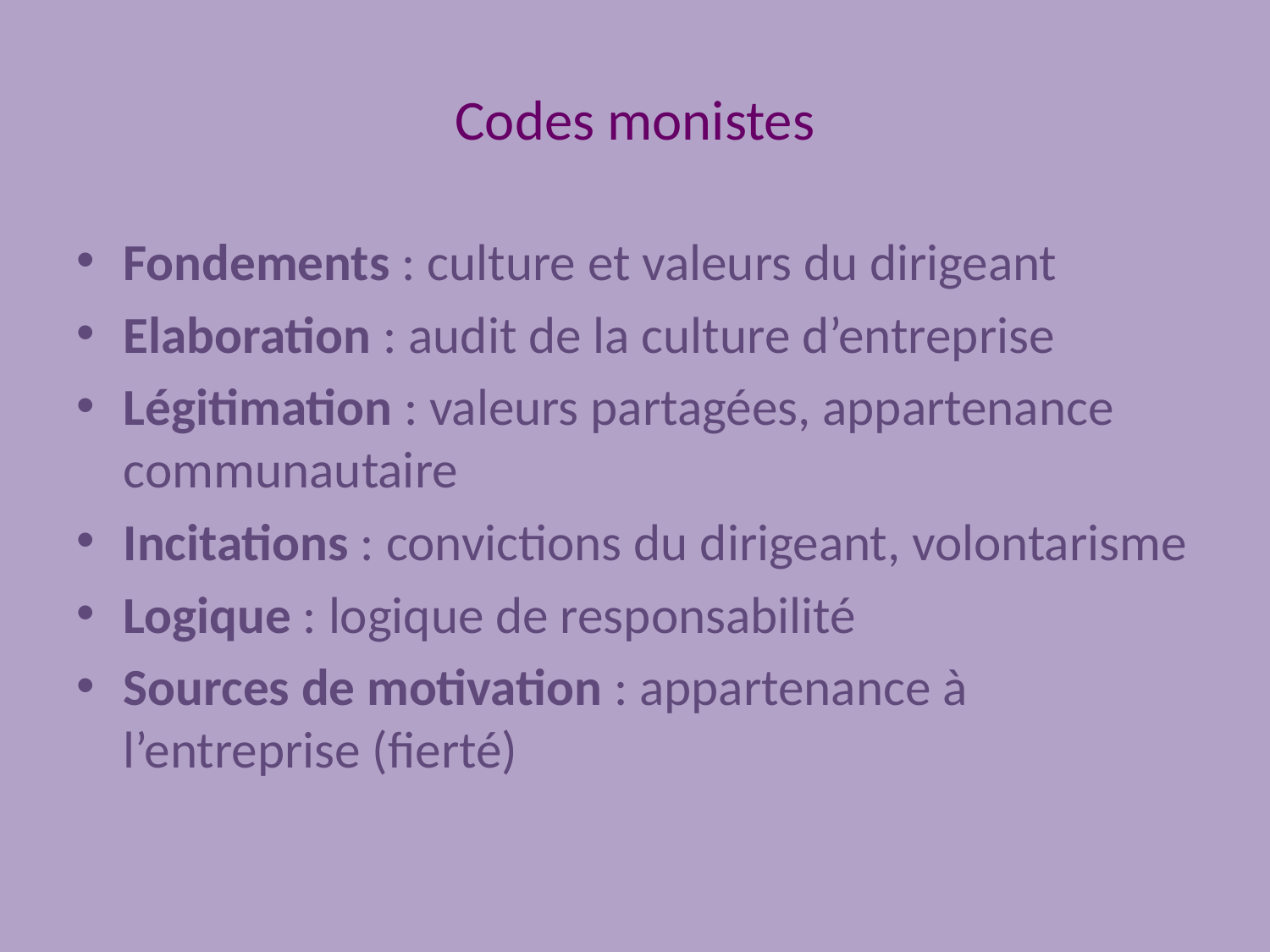

# Codes monistes
Fondements : culture et valeurs du dirigeant
Elaboration : audit de la culture d’entreprise
Légitimation : valeurs partagées, appartenance communautaire
Incitations : convictions du dirigeant, volontarisme
Logique : logique de responsabilité
Sources de motivation : appartenance à l’entreprise (fierté)